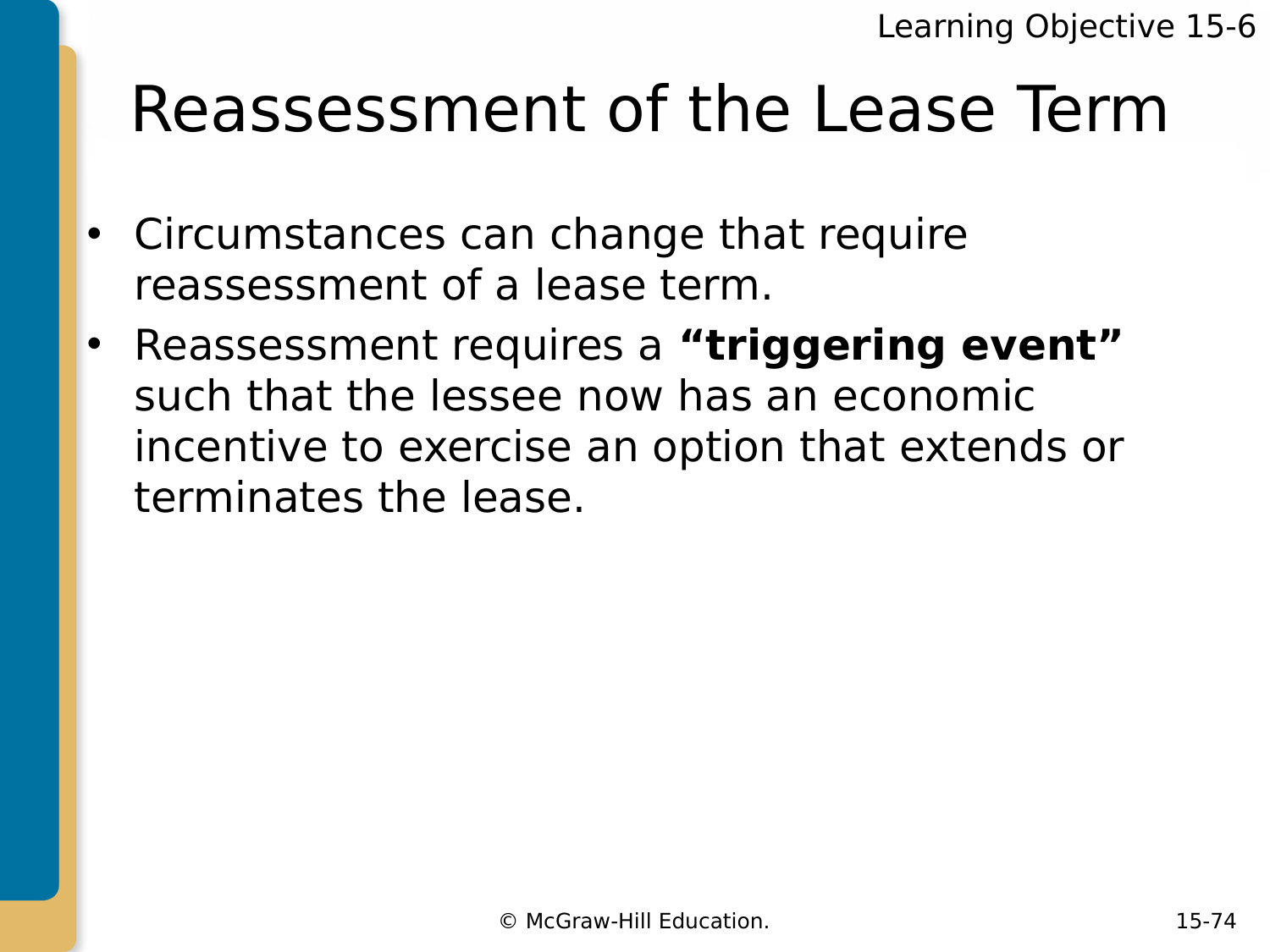

Learning Objective 15-6
# Reassessment of the Lease Term
Circumstances can change that require reassessment of a lease term.
Reassessment requires a “triggering event” such that the lessee now has an economic incentive to exercise an option that extends or terminates the lease.